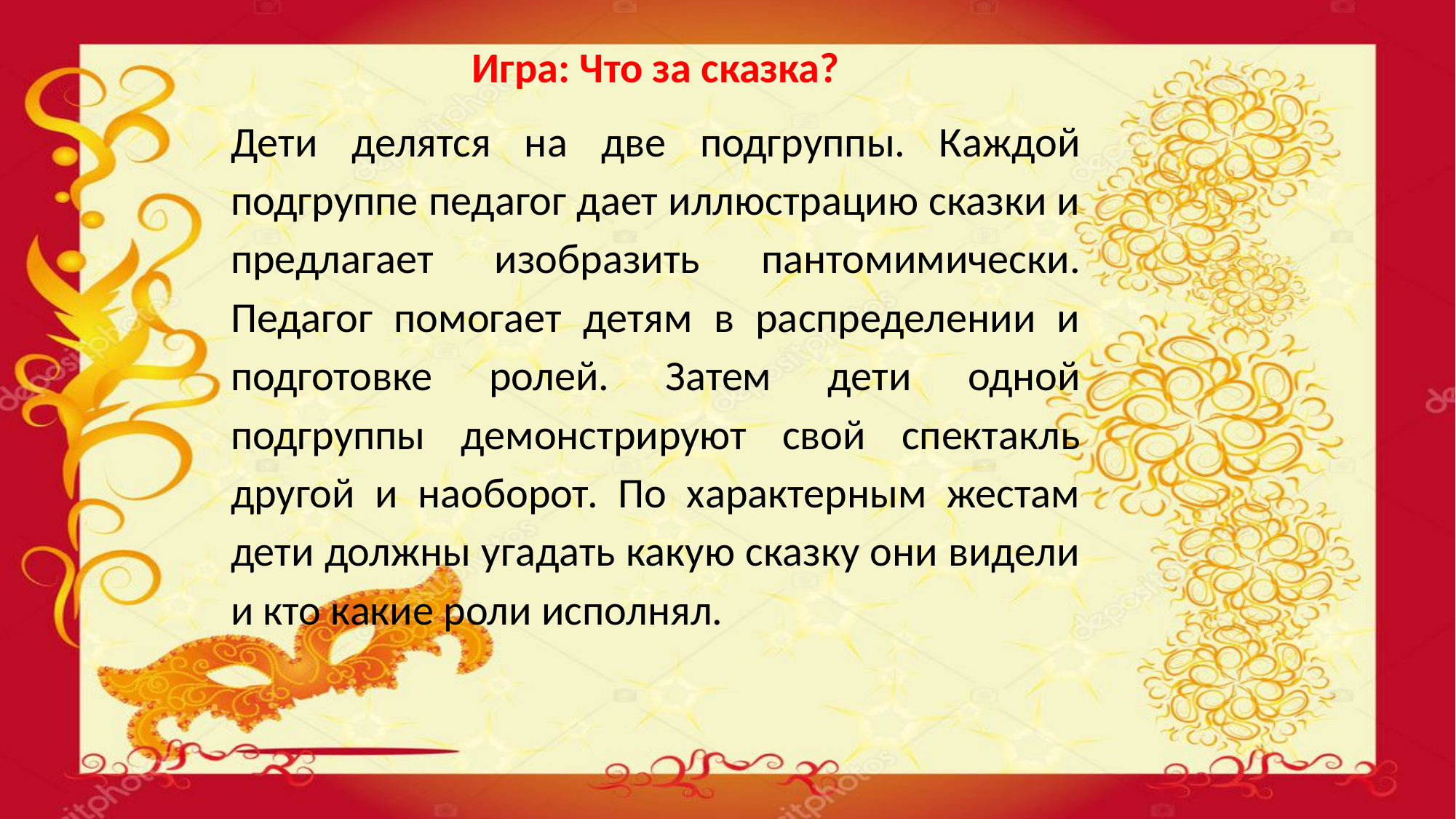

Игра: Что за сказка?
Дети делятся на две подгруппы. Каждой подгруппе педагог дает иллюстрацию сказки и предлагает изобразить пантомимически. Педагог помогает детям в распределении и подготовке ролей. Затем дети одной подгруппы демонстрируют свой спектакль другой и наоборот. По характерным жестам дети должны угадать какую сказку они видели и кто какие роли исполнял.